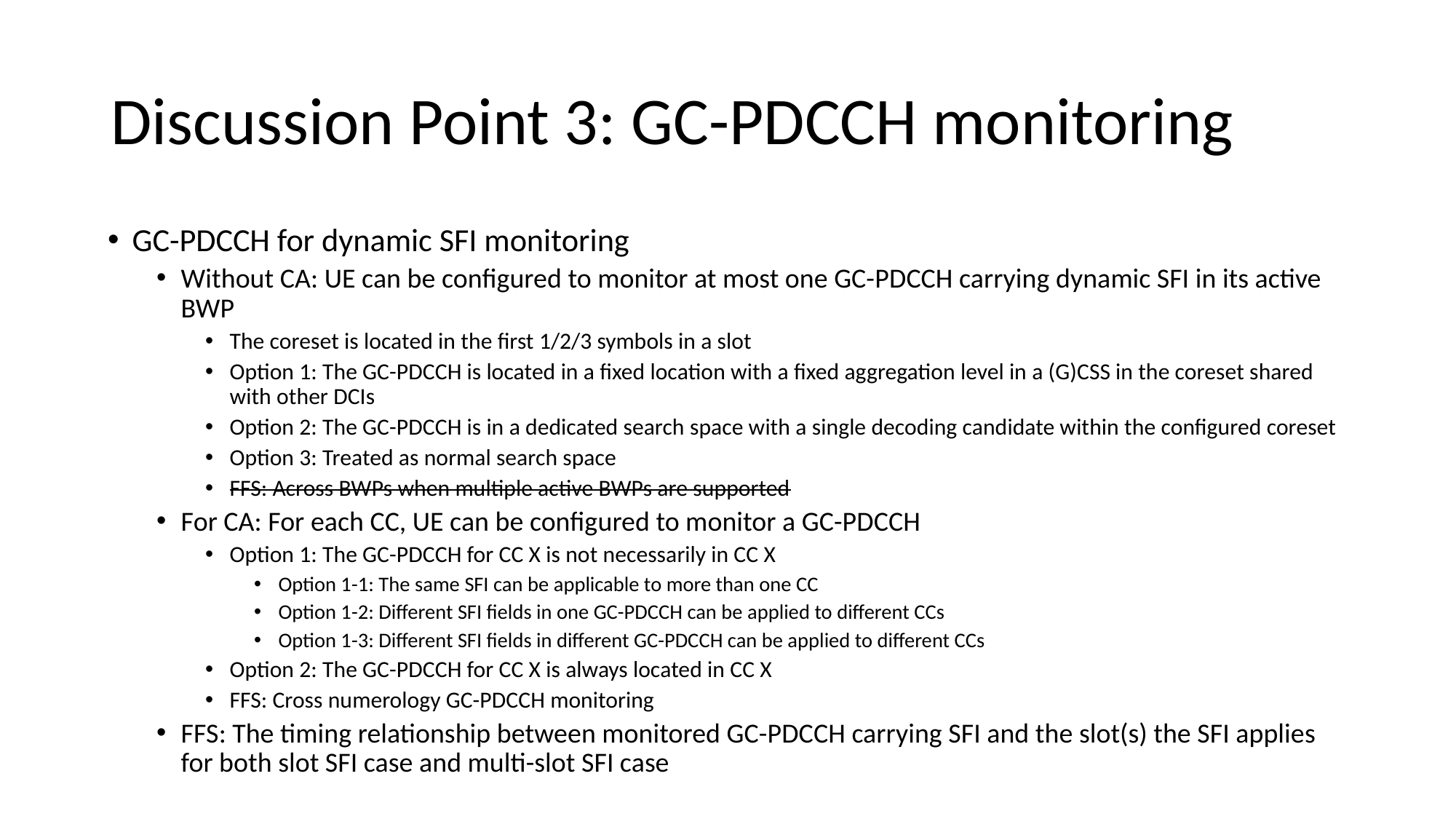

# Discussion Point 3: GC-PDCCH monitoring
GC-PDCCH for dynamic SFI monitoring
Without CA: UE can be configured to monitor at most one GC-PDCCH carrying dynamic SFI in its active BWP
The coreset is located in the first 1/2/3 symbols in a slot
Option 1: The GC-PDCCH is located in a fixed location with a fixed aggregation level in a (G)CSS in the coreset shared with other DCIs
Option 2: The GC-PDCCH is in a dedicated search space with a single decoding candidate within the configured coreset
Option 3: Treated as normal search space
FFS: Across BWPs when multiple active BWPs are supported
For CA: For each CC, UE can be configured to monitor a GC-PDCCH
Option 1: The GC-PDCCH for CC X is not necessarily in CC X
Option 1-1: The same SFI can be applicable to more than one CC
Option 1-2: Different SFI fields in one GC-PDCCH can be applied to different CCs
Option 1-3: Different SFI fields in different GC-PDCCH can be applied to different CCs
Option 2: The GC-PDCCH for CC X is always located in CC X
FFS: Cross numerology GC-PDCCH monitoring
FFS: The timing relationship between monitored GC-PDCCH carrying SFI and the slot(s) the SFI applies for both slot SFI case and multi-slot SFI case